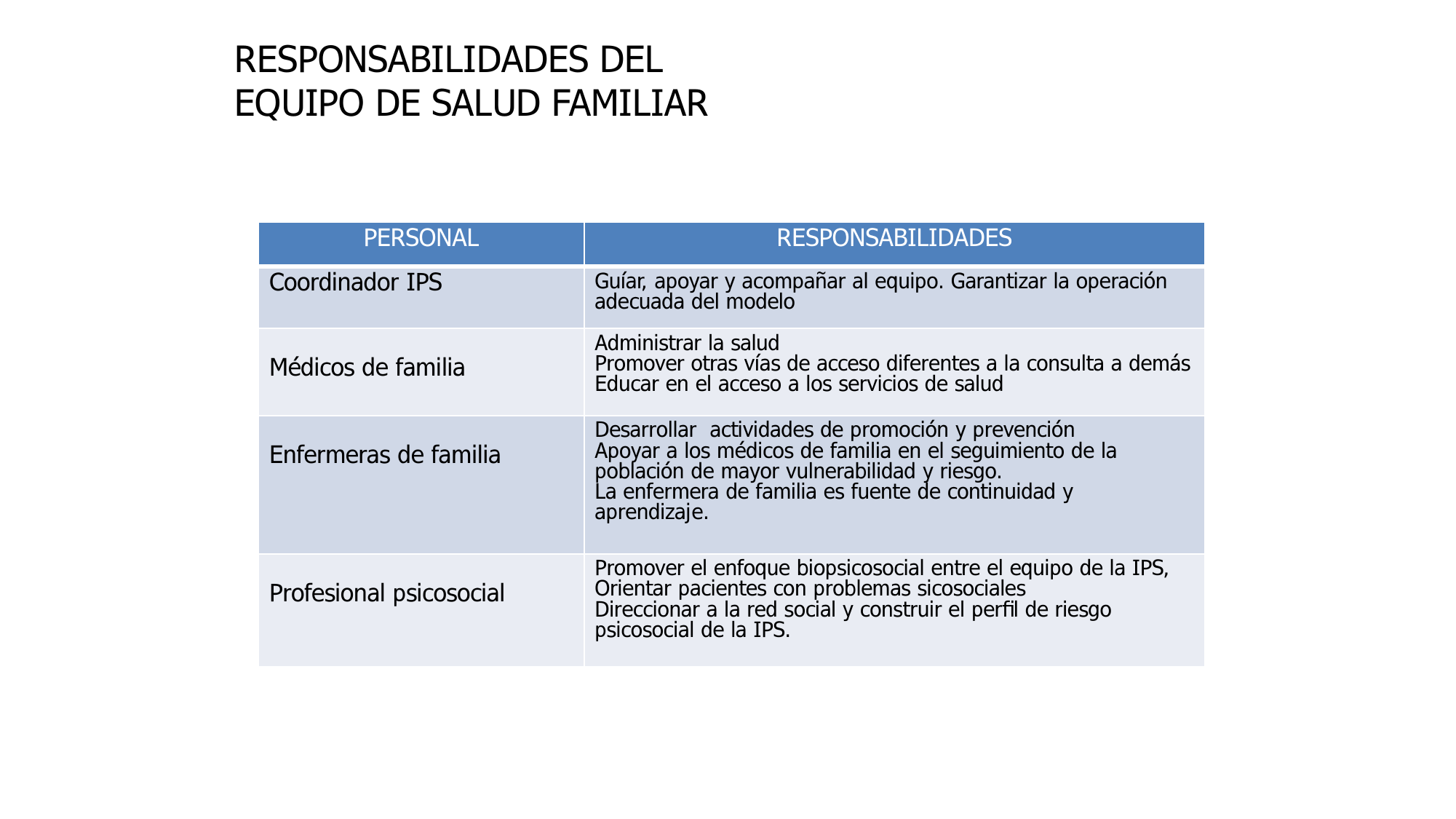

RESPONSABILIDADES DEL EQUIPO DE SALUD FAMILIAR
| PERSONAL | RESPONSABILIDADES |
| --- | --- |
| Coordinador IPS | Guíar, apoyar y acompañar al equipo. Garantizar la operación adecuada del modelo |
| Médicos de familia | Administrar la salud Promover otras vías de acceso diferentes a la consulta a demás Educar en el acceso a los servicios de salud |
| Enfermeras de familia | Desarrollar actividades de promoción y prevención Apoyar a los médicos de familia en el seguimiento de la población de mayor vulnerabilidad y riesgo. La enfermera de familia es fuente de continuidad y aprendizaje. |
| Profesional psicosocial | Promover el enfoque biopsicosocial entre el equipo de la IPS, Orientar pacientes con problemas sicosociales Direccionar a la red social y construir el perfil de riesgo psicosocial de la IPS. |